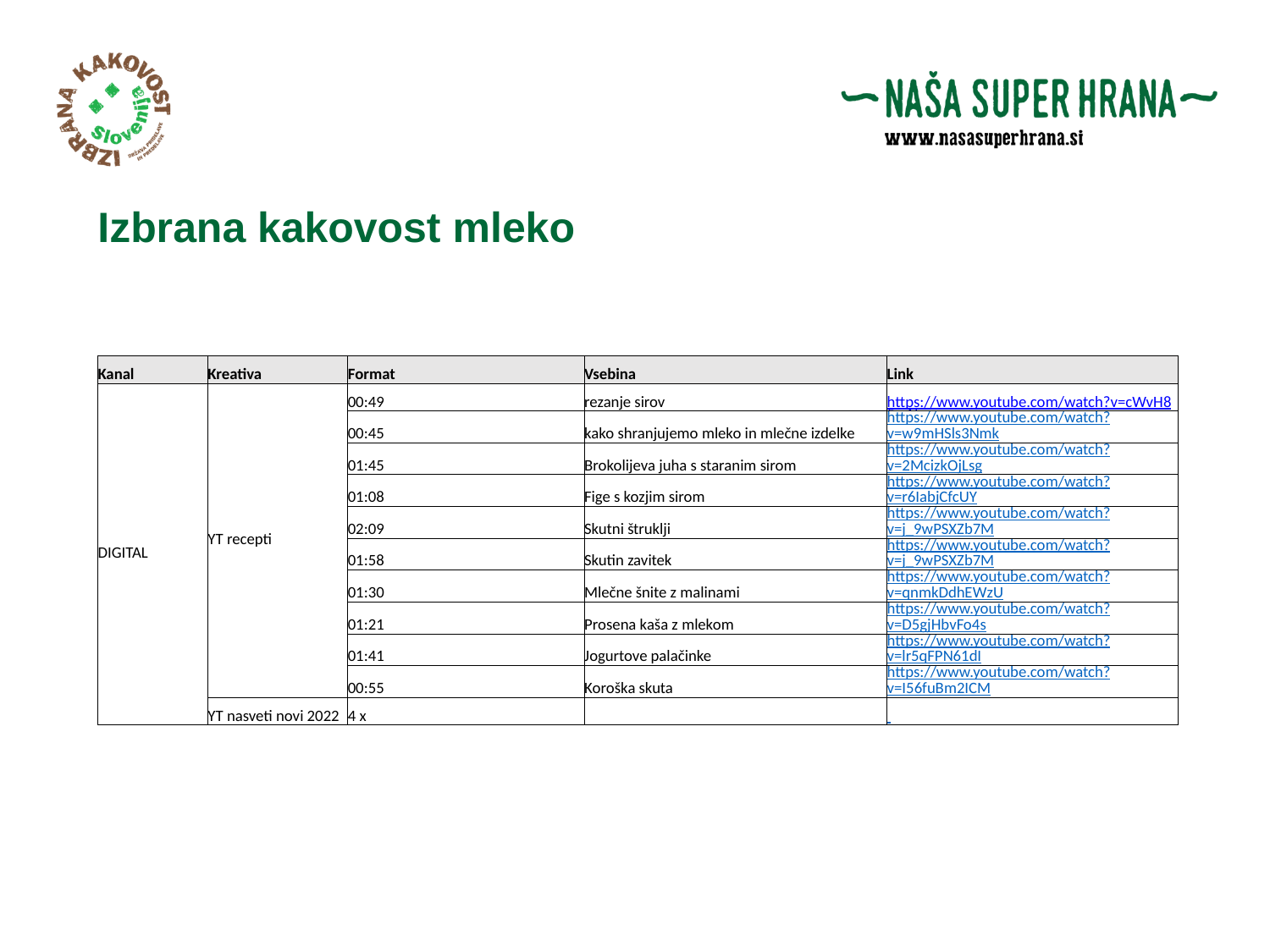

# Izbrana kakovost mleko
| Kanal | Kreativa | Format | Vsebina | Link |
| --- | --- | --- | --- | --- |
| DIGITAL | YT recepti | 00:49 | rezanje sirov | https://www.youtube.com/watch?v=cWvH85mNgrw |
|  |  | 00:45 | kako shranjujemo mleko in mlečne izdelke | https://www.youtube.com/watch?v=w9mHSls3Nmk |
|  |  | 01:45 | Brokolijeva juha s staranim sirom | https://www.youtube.com/watch?v=2McizkOjLsg |
|  |  | 01:08 | Fige s kozjim sirom | https://www.youtube.com/watch?v=r6IabjCfcUY |
|  |  | 02:09 | Skutni štruklji | https://www.youtube.com/watch?v=j\_9wPSXZb7M |
|  |  | 01:58 | Skutin zavitek | https://www.youtube.com/watch?v=j\_9wPSXZb7M |
|  |  | 01:30 | Mlečne šnite z malinami | https://www.youtube.com/watch?v=qnmkDdhEWzU |
|  |  | 01:21 | Prosena kaša z mlekom | https://www.youtube.com/watch?v=D5gjHbvFo4s |
|  |  | 01:41 | Jogurtove palačinke | https://www.youtube.com/watch?v=lr5qFPN61dI |
|  |  | 00:55 | Koroška skuta | https://www.youtube.com/watch?v=I56fuBm2ICM |
|  | YT nasveti novi 2022 | 4 x |  |  |